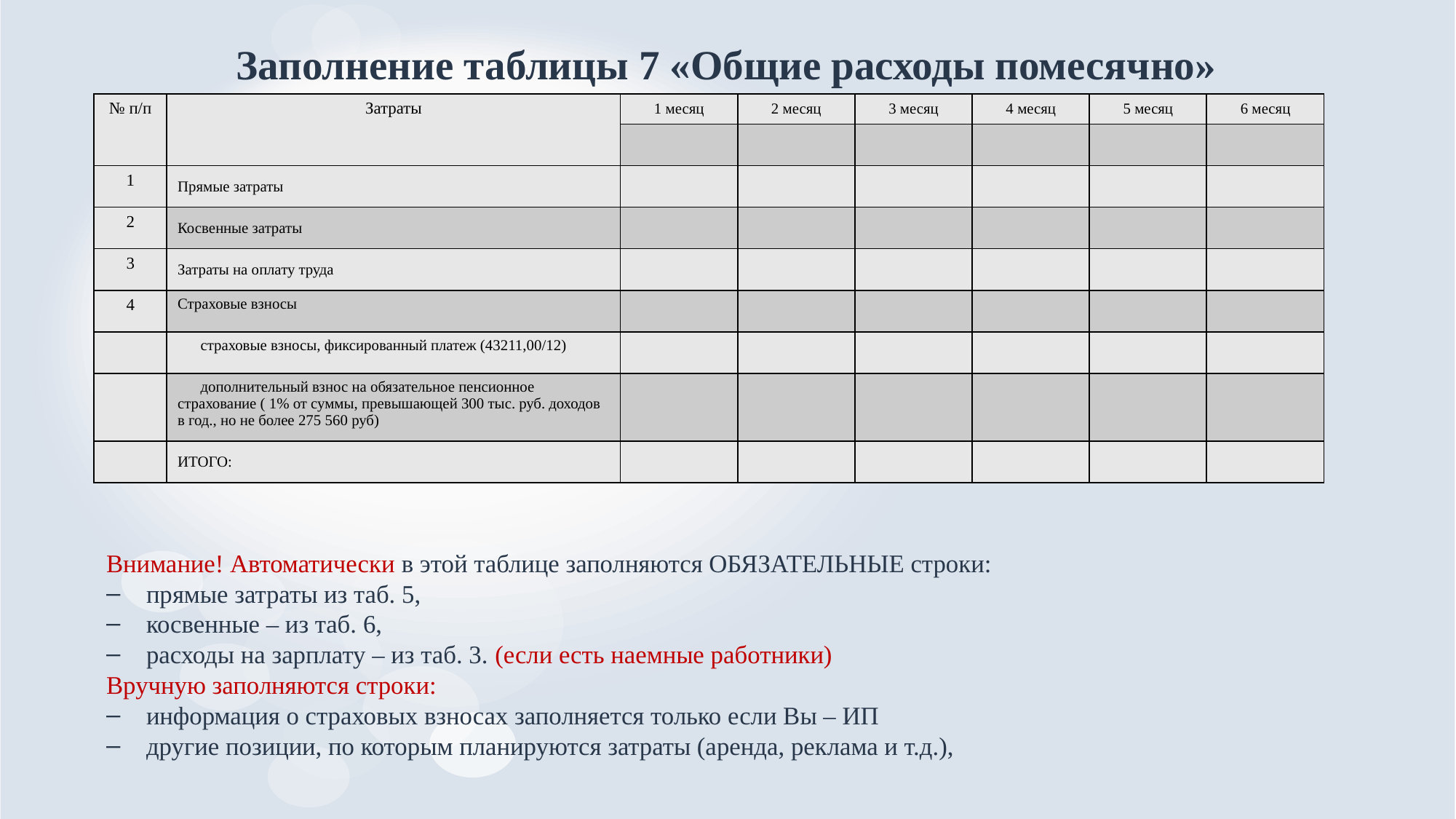

# Заполнение таблицы 7 «Общие расходы помесячно»
| № п/п | Затраты | 1 месяц | 2 месяц | 3 месяц | 4 месяц | 5 месяц | 6 месяц |
| --- | --- | --- | --- | --- | --- | --- | --- |
|  |  |  |  |  |  |  |  |
| 1 | Прямые затраты |  |  |  |  |  |  |
| 2 | Косвенные затраты |  |  |  |  |  |  |
| 3 | Затраты на оплату труда |  |  |  |  |  |  |
| 4 | Страховые взносы |  |  |  |  |  |  |
|  | страховые взносы, фиксированный платеж (43211,00/12) |  |  |  |  |  |  |
|  | дополнительный взнос на обязательное пенсионное страхование ( 1% от суммы, превышающей 300 тыс. руб. доходов в год., но не более 275 560 руб) |  |  |  |  |  |  |
|  | ИТОГО: |  |  |  |  |  |  |
Внимание! Автоматически в этой таблице заполняются ОБЯЗАТЕЛЬНЫЕ строки:
прямые затраты из таб. 5,
косвенные – из таб. 6,
расходы на зарплату – из таб. 3. (если есть наемные работники)
Вручную заполняются строки:
информация о страховых взносах заполняется только если Вы – ИП
другие позиции, по которым планируются затраты (аренда, реклама и т.д.),